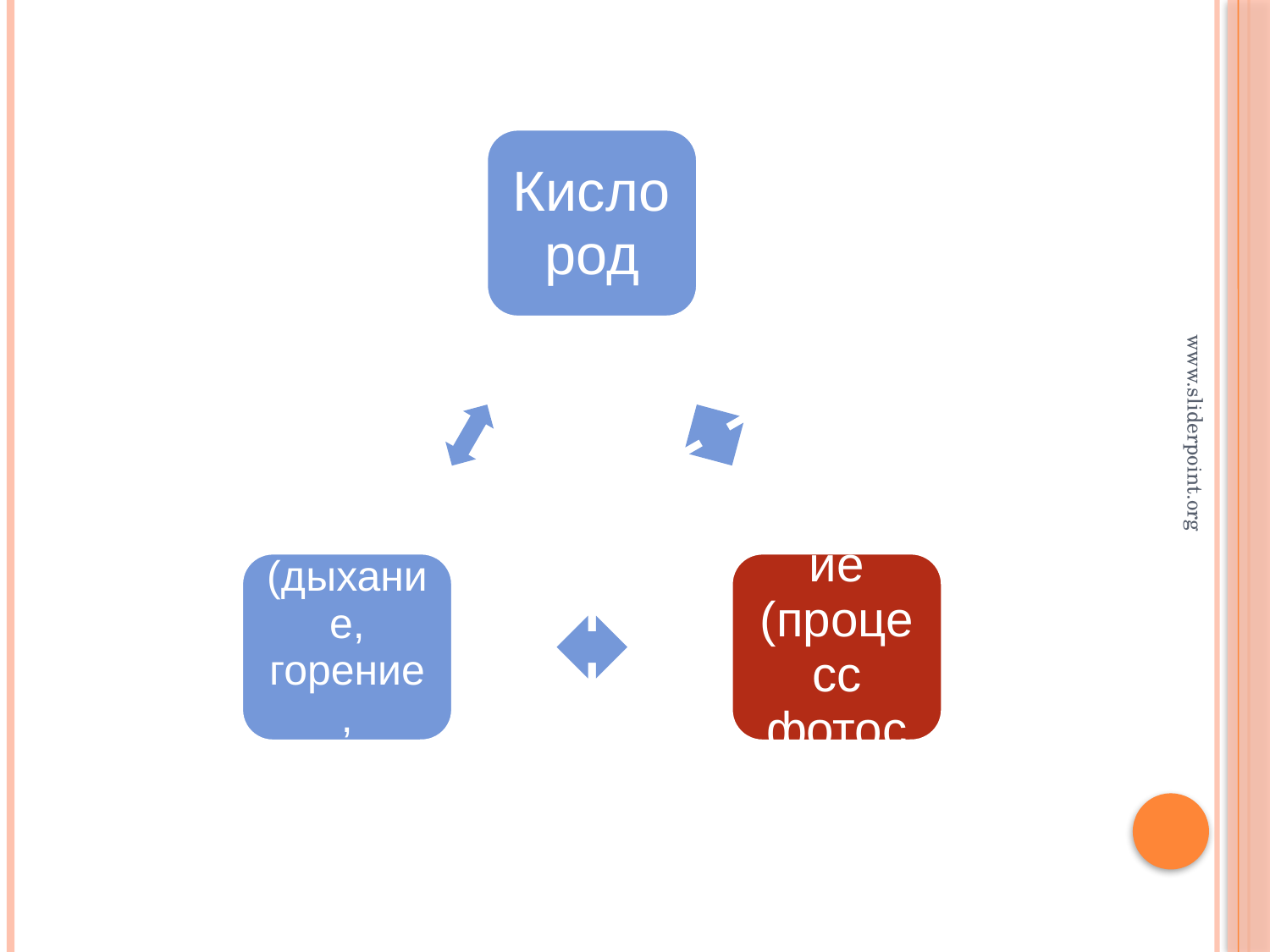

Кислород
Восстановление (процесс фотосинтеза).
Уменьшение
(дыхание, горение, гниение).
www.sliderpoint.org